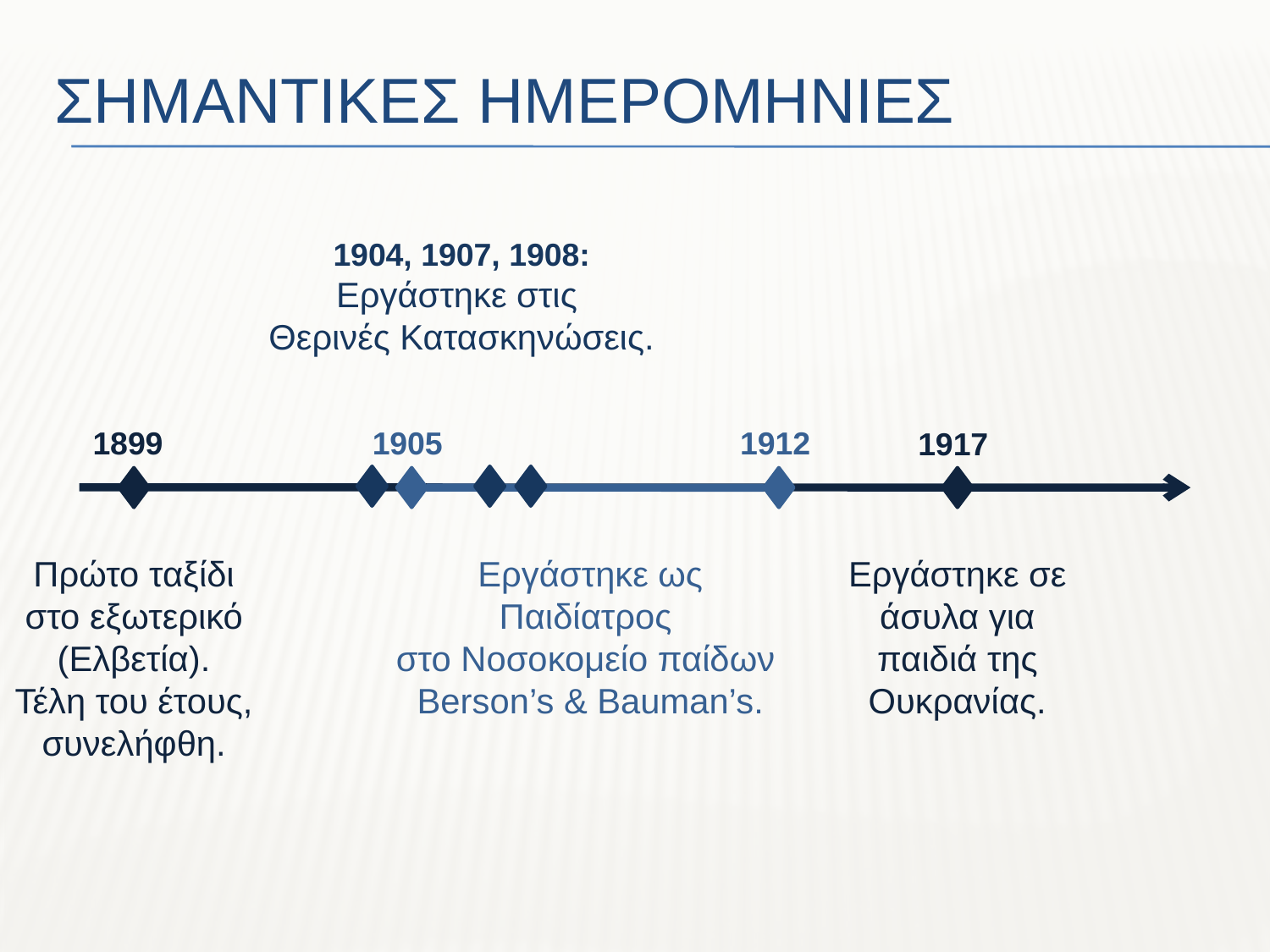

# σημαντικεσ ημερομηνιεσ
1904, 1907, 1908:
Εργάστηκε στις
Θερινές Κατασκηνώσεις.

1899

Πρώτο ταξίδι στο εξωτερικό (Ελβετία).
Τέλη του έτους, συνελήφθη.
1905
1912

Εργάστηκε ως Παιδίατρος
στο Νοσοκομείο παίδων
Berson’s & Bauman’s.
1917

Εργάστηκε σε άσυλα για παιδιά της Ουκρανίας.